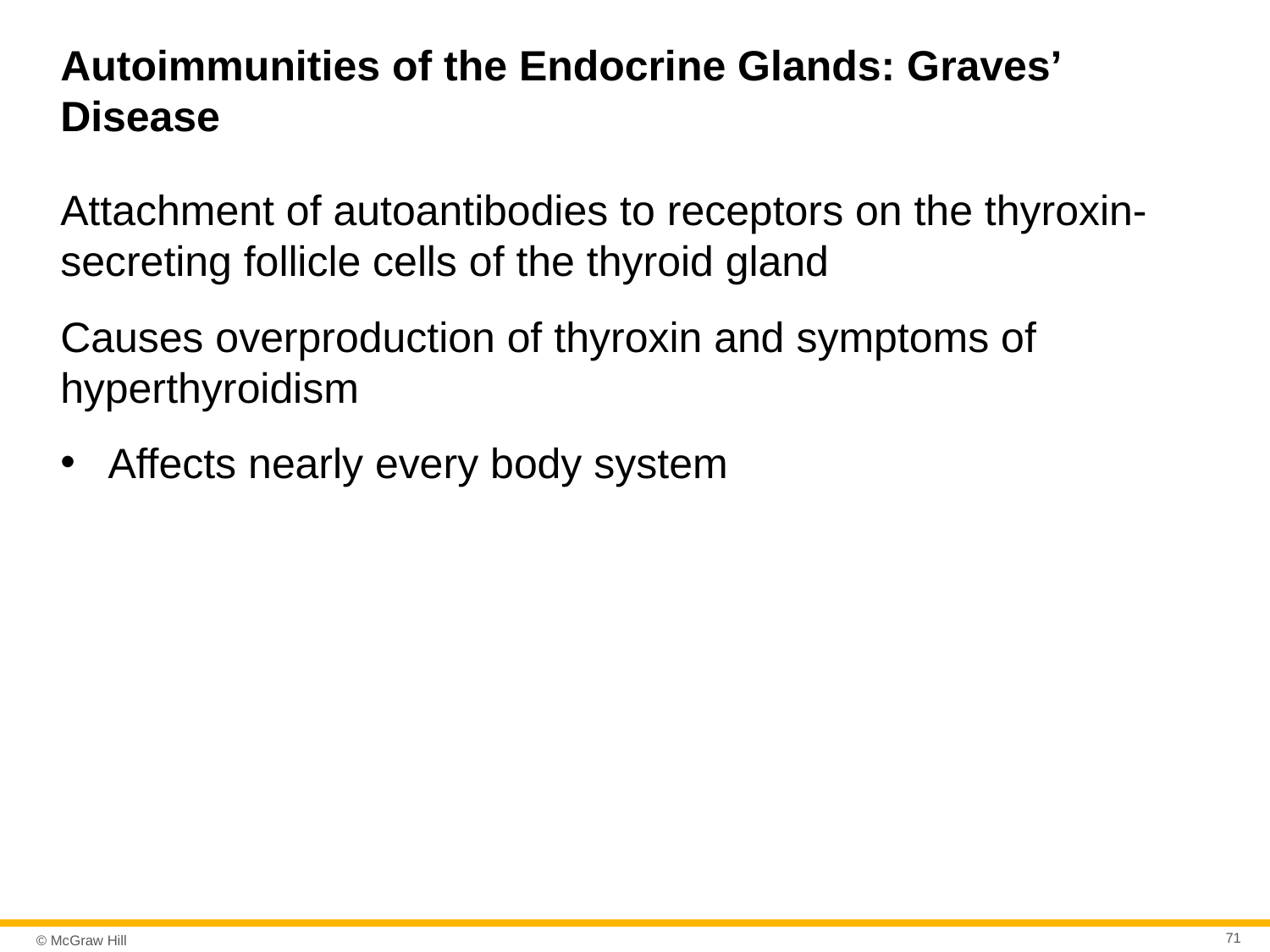

# Autoimmunities of the Endocrine Glands: Graves’ Disease
Attachment of autoantibodies to receptors on the thyroxin-secreting follicle cells of the thyroid gland
Causes overproduction of thyroxin and symptoms of hyperthyroidism
Affects nearly every body system